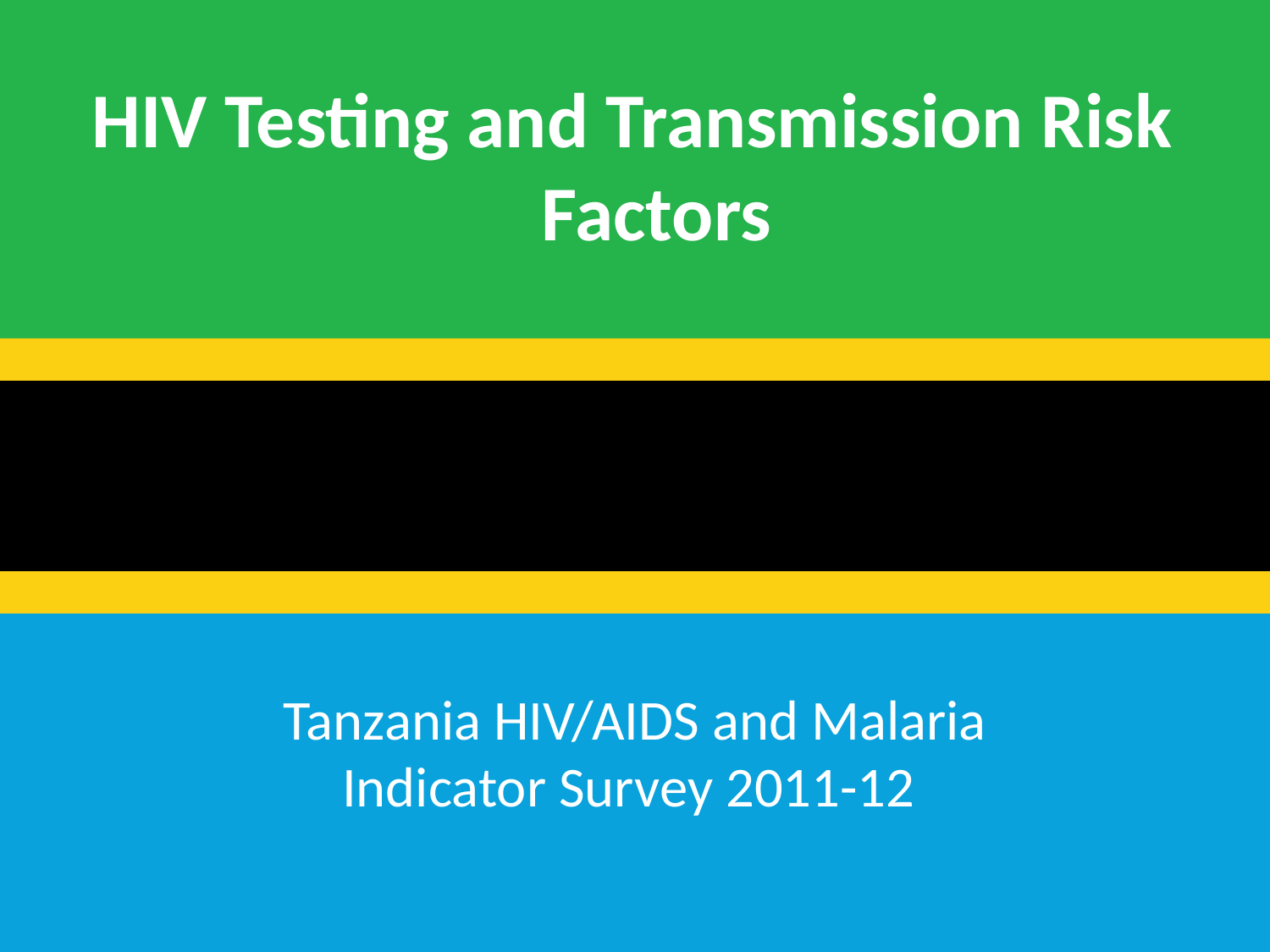

HIV Testing and Transmission Risk Factors

Tanzania HIV/AIDS and Malaria Indicator Survey 2011-12